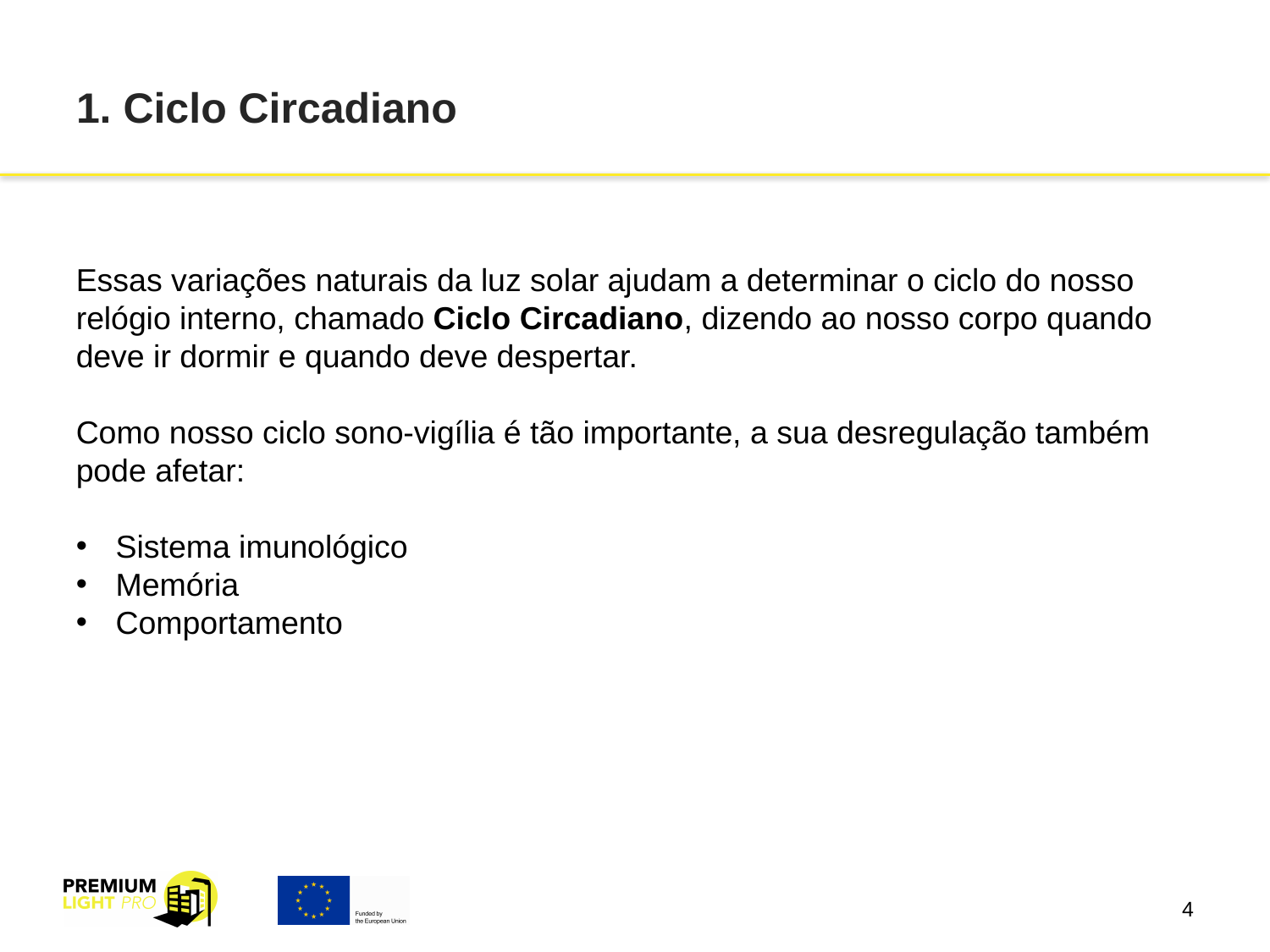

# 1. Ciclo Circadiano
Essas variações naturais da luz solar ajudam a determinar o ciclo do nosso relógio interno, chamado Ciclo Circadiano, dizendo ao nosso corpo quando deve ir dormir e quando deve despertar.

Como nosso ciclo sono-vigília é tão importante, a sua desregulação também pode afetar:

Sistema imunológico
Memória
Comportamento